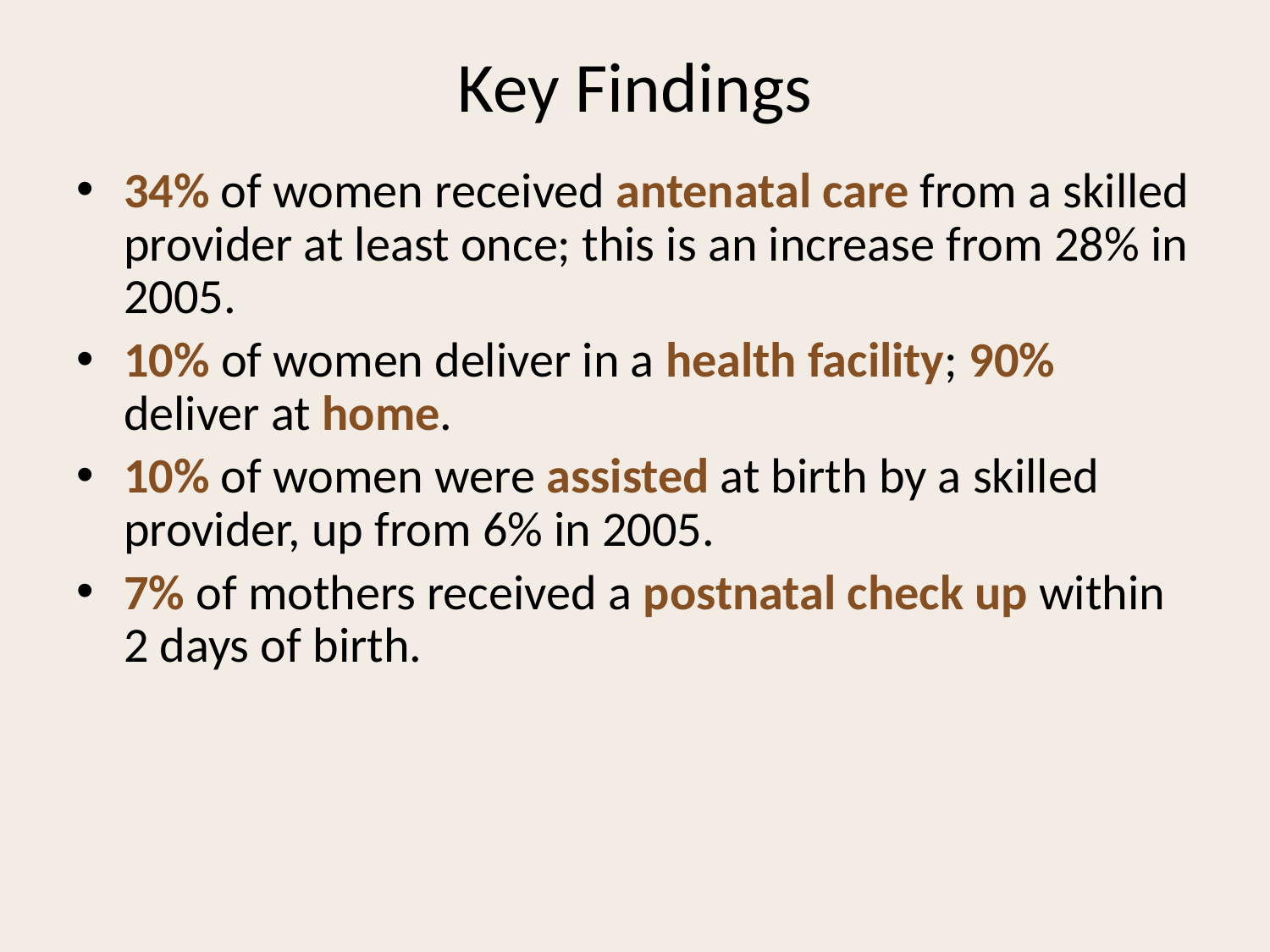

# Key Findings
34% of women received antenatal care from a skilled provider at least once; this is an increase from 28% in 2005.
10% of women deliver in a health facility; 90% deliver at home.
10% of women were assisted at birth by a skilled provider, up from 6% in 2005.
7% of mothers received a postnatal check up within 2 days of birth.